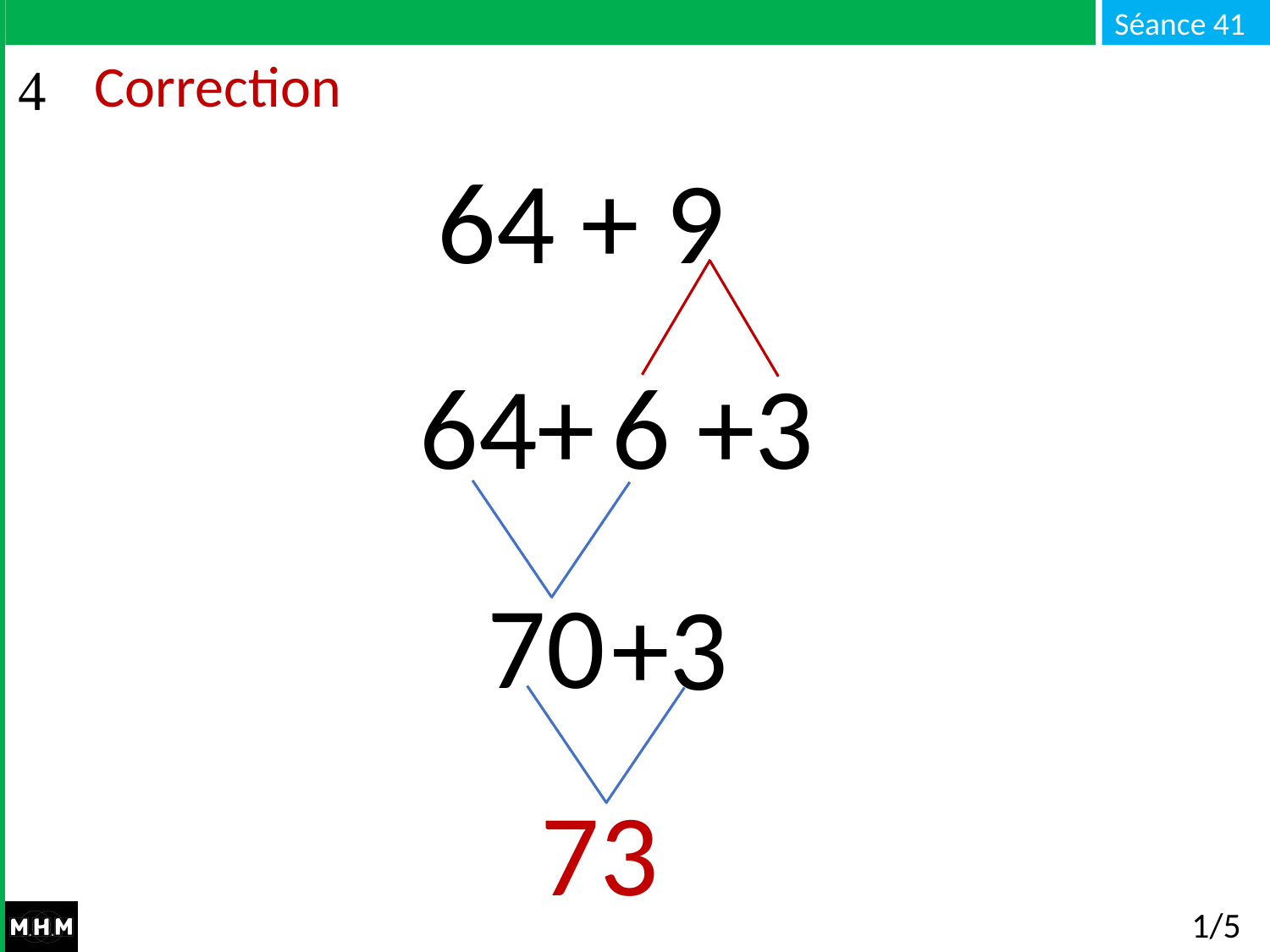

# Correction
64 + 9
64+
6 +3
70
+3
73
1/5